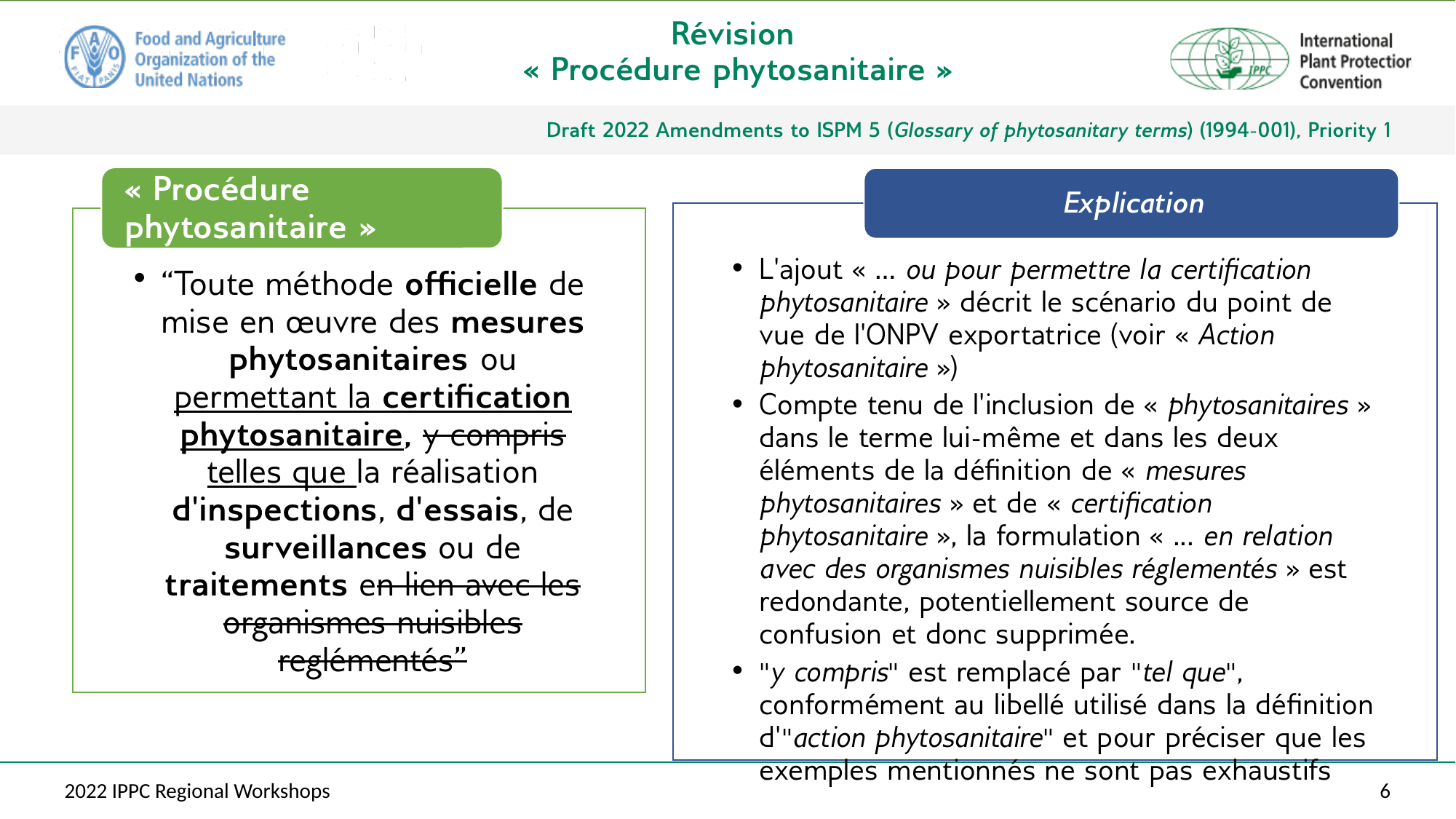

# Révision « Procédure phytosanitaire »
“Toute méthode officielle de mise en œuvre des mesures phytosanitaires ou permettant la certification phytosanitaire, y compris telles que la réalisation d'inspections, d'essais, de surveillances ou de traitements en lien avec les organismes nuisibles reglémentés”
« Procédure phytosanitaire »
L'ajout « … ou pour permettre la certification phytosanitaire » décrit le scénario du point de vue de l'ONPV exportatrice (voir « Action phytosanitaire »)
Compte tenu de l'inclusion de « phytosanitaires » dans le terme lui-même et dans les deux éléments de la définition de « mesures phytosanitaires » et de « certification phytosanitaire », la formulation « ... en relation avec des organismes nuisibles réglementés » est redondante, potentiellement source de confusion et donc supprimée.
"y compris" est remplacé par "tel que", conformément au libellé utilisé dans la définition d'"action phytosanitaire" et pour préciser que les exemples mentionnés ne sont pas exhaustifs
Explication